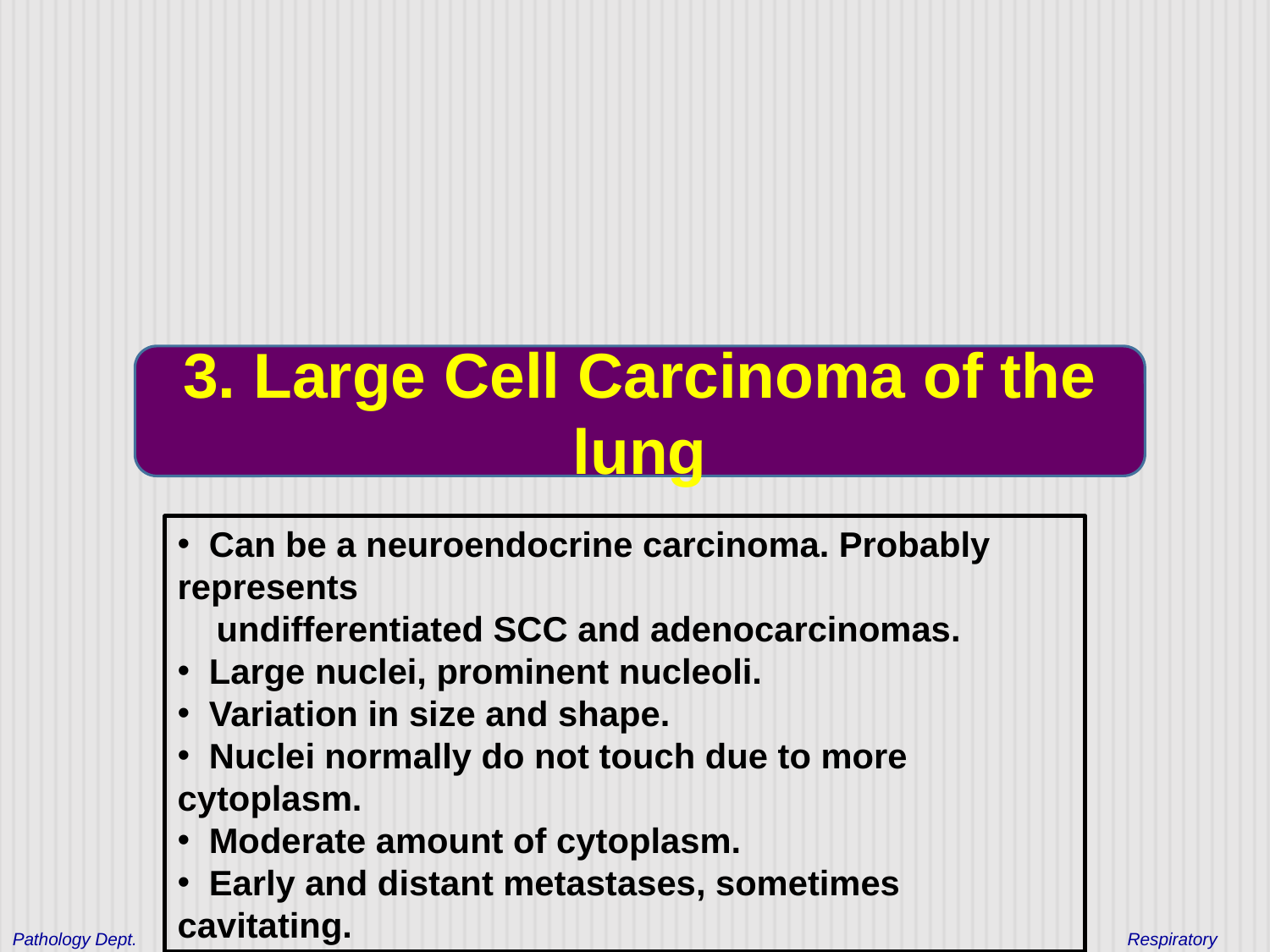

3. Large Cell Carcinoma of the lung
  Can be a neuroendocrine carcinoma. Probably represents
    undifferentiated SCC and adenocarcinomas.
  Large nuclei, prominent nucleoli.
  Variation in size and shape.
  Nuclei normally do not touch due to more cytoplasm.
  Moderate amount of cytoplasm.
  Early and distant metastases, sometimes cavitating.
Respiratory Block
Pathology Dept. KSU